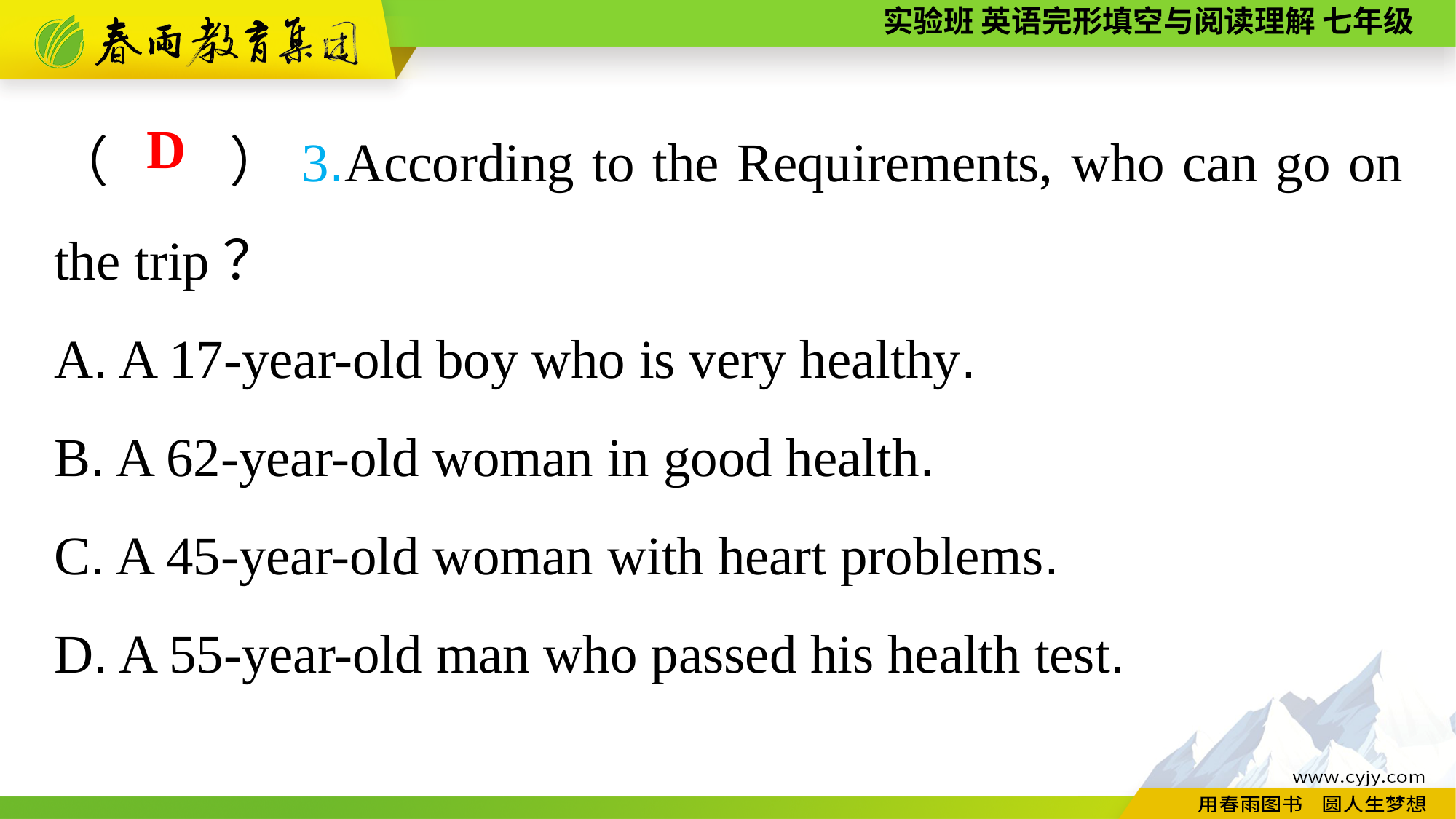

（　　）3.According to the Requirements, who can go on the trip？
A. A 17-year-old boy who is very healthy.
B. A 62-year-old woman in good health.
C. A 45-year-old woman with heart problems.
D. A 55-year-old man who passed his health test.
D